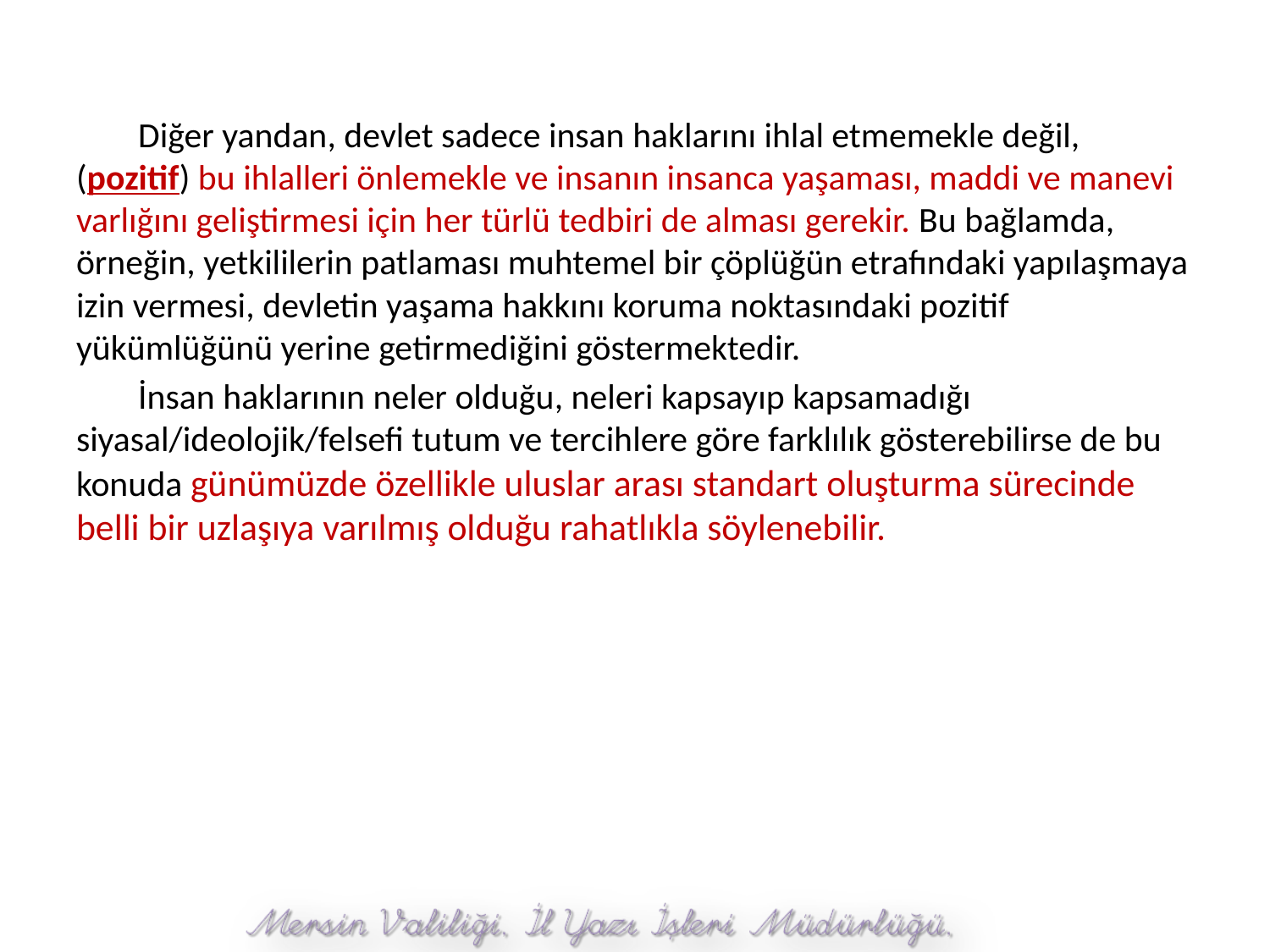

#
Diğer yandan, devlet sadece insan haklarını ihlal etmemekle değil, (pozitif) bu ihlalleri önlemekle ve insanın insanca yaşaması, maddi ve manevi varlığını geliştirmesi için her türlü tedbiri de alması gerekir. Bu bağlamda, örneğin, yetkililerin patlaması muhtemel bir çöplüğün etrafındaki yapılaşmaya izin vermesi, devletin yaşama hakkını koruma noktasındaki pozitif yükümlüğünü yerine getirmediğini göstermektedir.
İnsan haklarının neler olduğu, neleri kapsayıp kapsamadığı siyasal/ideolojik/felsefi tutum ve tercihlere göre farklılık gösterebilirse de bu konuda günümüzde özellikle uluslar arası standart oluşturma sürecinde belli bir uzlaşıya varılmış olduğu rahatlıkla söylenebilir.